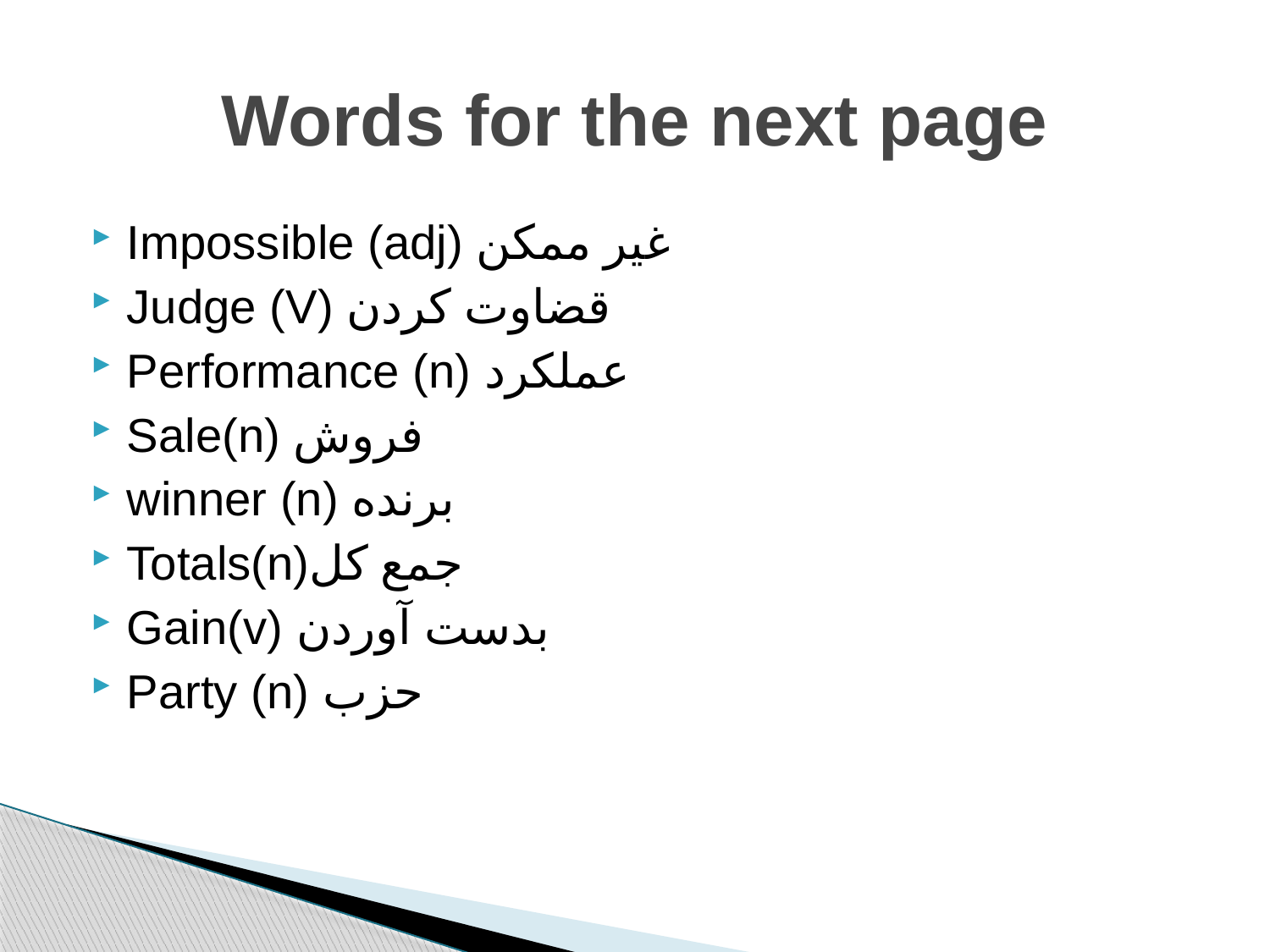

# Words for the next page
Impossible (adj) غیر ممکن
Judge (V) قضاوت کردن
Performance (n) عملکرد
Sale(n) فروش
winner (n) برنده
Totals(n)جمع کل
Gain(v) بدست آوردن
Party (n) حزب